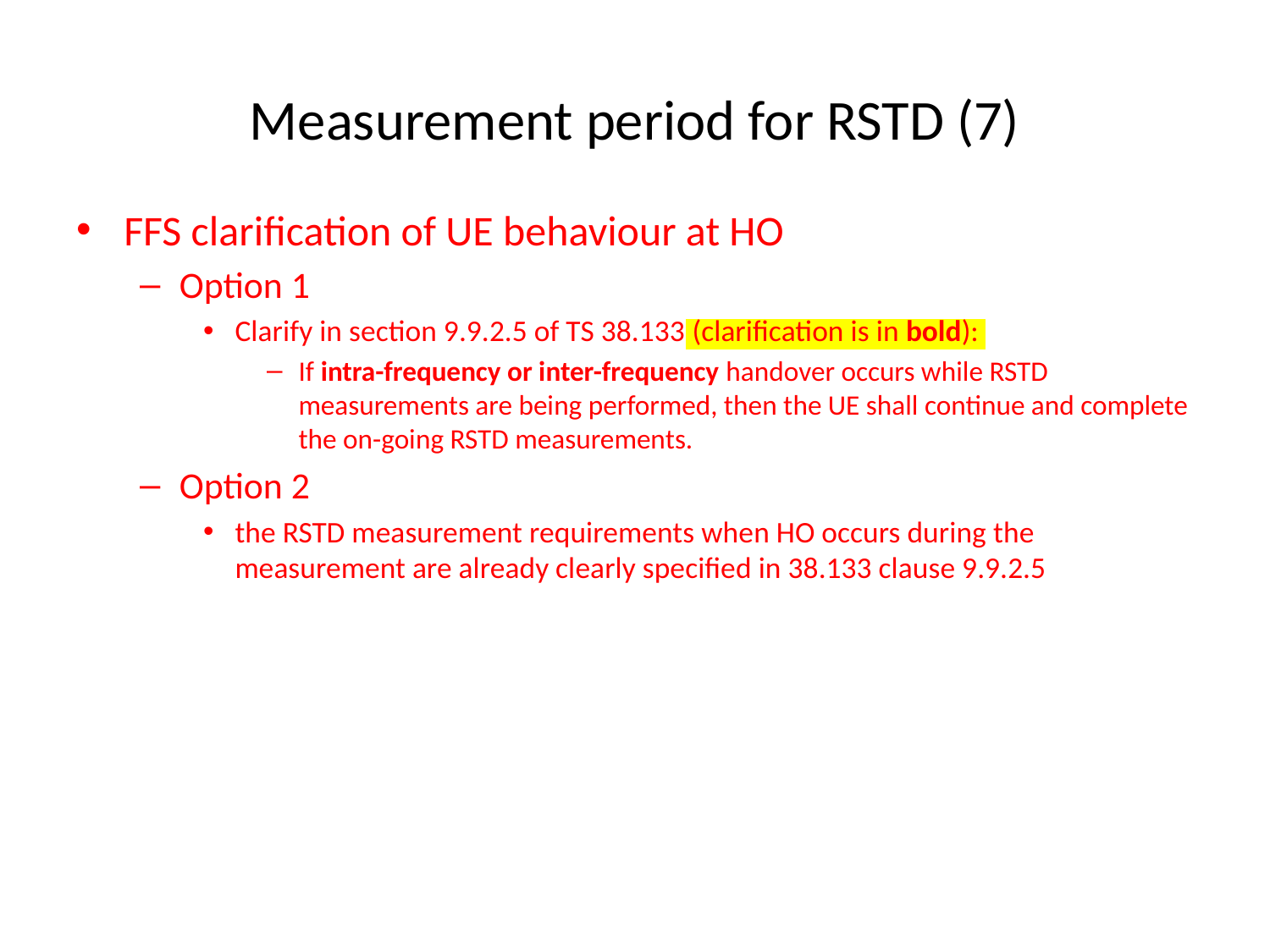

# Measurement period for RSTD (7)
FFS clarification of UE behaviour at HO
Option 1
Clarify in section 9.9.2.5 of TS 38.133 (clarification is in bold):
If intra-frequency or inter-frequency handover occurs while RSTD measurements are being performed, then the UE shall continue and complete the on-going RSTD measurements.
Option 2
the RSTD measurement requirements when HO occurs during the measurement are already clearly specified in 38.133 clause 9.9.2.5